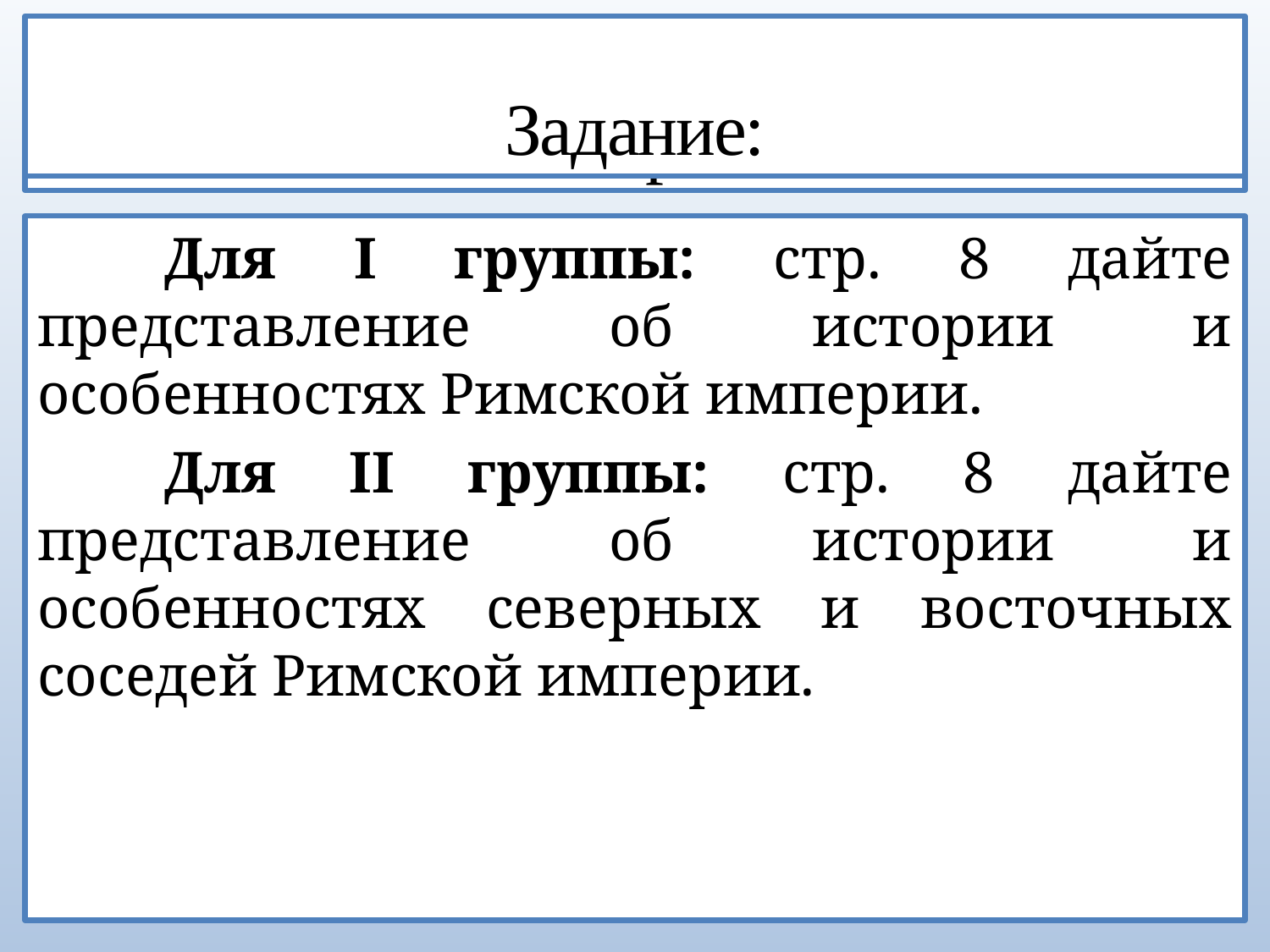

Задание:
# 1. Средневековье как часть всемирной истории
	Для I группы: стр. 8 дайте представление об истории и особенностях Римской империи.
	Для II группы: стр. 8 дайте представление об истории и особенностях северных и восточных соседей Римской империи.